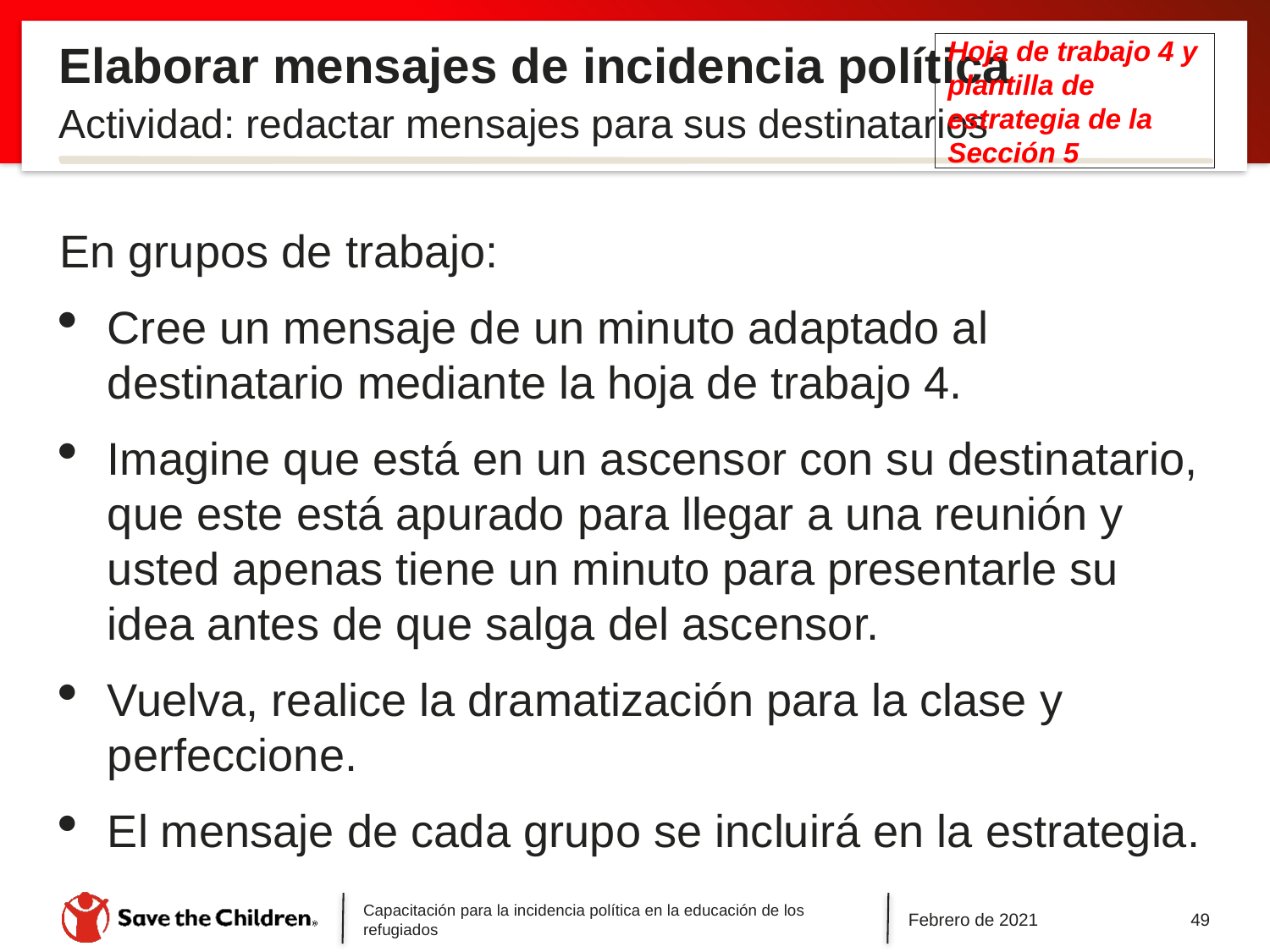

# Elaborar mensajes de incidencia política
Hoja de trabajo 4 y plantilla de estrategia de la Sección 5
Actividad: redactar mensajes para sus destinatarios
En grupos de trabajo:
Cree un mensaje de un minuto adaptado al destinatario mediante la hoja de trabajo 4.
Imagine que está en un ascensor con su destinatario, que este está apurado para llegar a una reunión y usted apenas tiene un minuto para presentarle su idea antes de que salga del ascensor.
Vuelva, realice la dramatización para la clase y perfeccione.
El mensaje de cada grupo se incluirá en la estrategia.
Capacitación para la incidencia política en la educación de los refugiados
Febrero de 2021
49